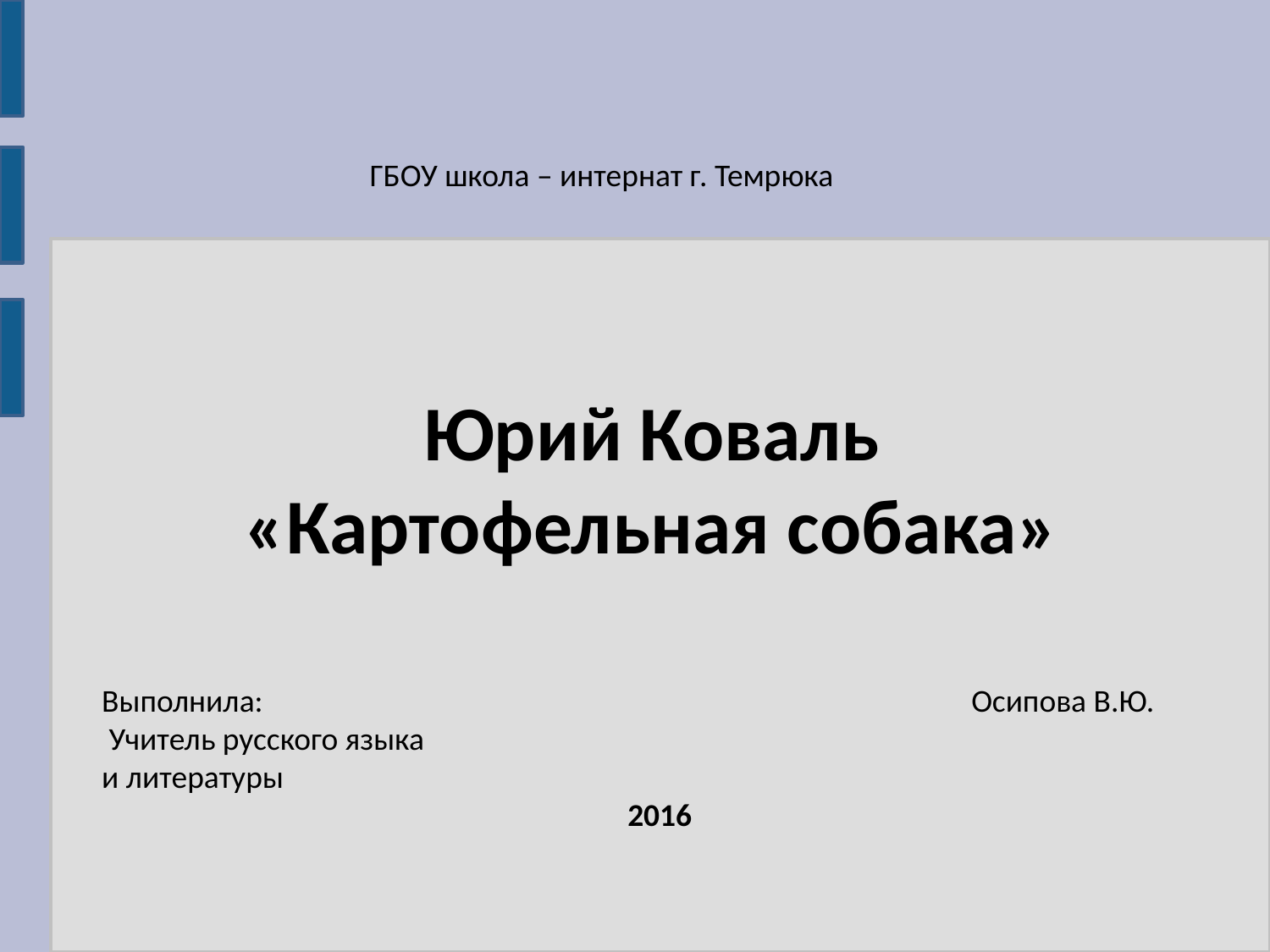

ГБОУ школа – интернат г. Темрюка
Юрий Коваль
«Картофельная собака»
Выполнила:					               Осипова В.Ю.
 Учитель русского языка
и литературы
2016